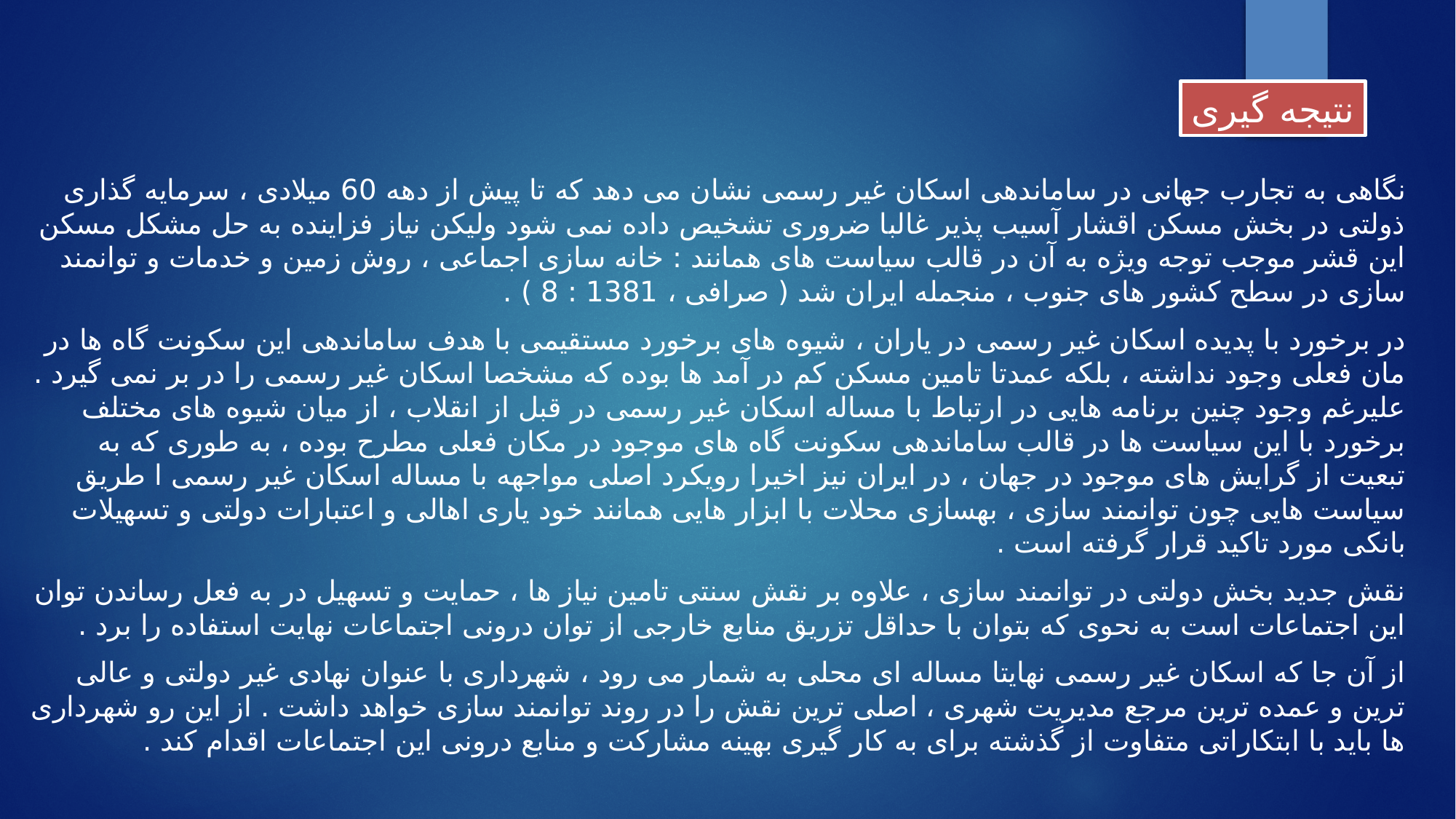

نتیجه گیری
نگاهی به تجارب جهانی در ساماندهی اسکان غیر رسمی نشان می دهد که تا پیش از دهه 60 میلادی ، سرمایه گذاری ذولتی در بخش مسکن اقشار آسیب پذیر غالبا ضروری تشخیص داده نمی شود ولیکن نیاز فزاینده به حل مشکل مسکن این قشر موجب توجه ویژه به آن در قالب سیاست های همانند : خانه سازی اجماعی ، روش زمین و خدمات و توانمند سازی در سطح کشور های جنوب ، منجمله ایران شد ( صرافی ، 1381 : 8 ) .
در برخورد با پدیده اسکان غیر رسمی در یاران ، شیوه های برخورد مستقیمی با هدف ساماندهی این سکونت گاه ها در مان فعلی وجود نداشته ، بلکه عمدتا تامین مسکن کم در آمد ها بوده که مشخصا اسکان غیر رسمی را در بر نمی گیرد . علیرغم وجود چنین برنامه هایی در ارتباط با مساله اسکان غیر رسمی در قبل از انقلاب ، از میان شیوه های مختلف برخورد با این سیاست ها در قالب ساماندهی سکونت گاه های موجود در مکان فعلی مطرح بوده ، به طوری که به تبعیت از گرایش های موجود در جهان ، در ایران نیز اخیرا رویکرد اصلی مواجهه با مساله اسکان غیر رسمی ا طریق سیاست هایی چون توانمند سازی ، بهسازی محلات با ابزار هایی همانند خود یاری اهالی و اعتبارات دولتی و تسهیلات بانکی مورد تاکید قرار گرفته است .
نقش جدید بخش دولتی در توانمند سازی ، علاوه بر نقش سنتی تامین نیاز ها ، حمایت و تسهیل در به فعل رساندن توان این اجتماعات است به نحوی که بتوان با حداقل تزریق منابع خارجی از توان درونی اجتماعات نهایت استفاده را برد .
از آن جا که اسکان غیر رسمی نهایتا مساله ای محلی به شمار می رود ، شهرداری با عنوان نهادی غیر دولتی و عالی ترین و عمده ترین مرجع مدیریت شهری ، اصلی ترین نقش را در روند توانمند سازی خواهد داشت . از این رو شهرداری ها باید با ابتکاراتی متفاوت از گذشته برای به کار گیری بهینه مشارکت و منابع درونی این اجتماعات اقدام کند .